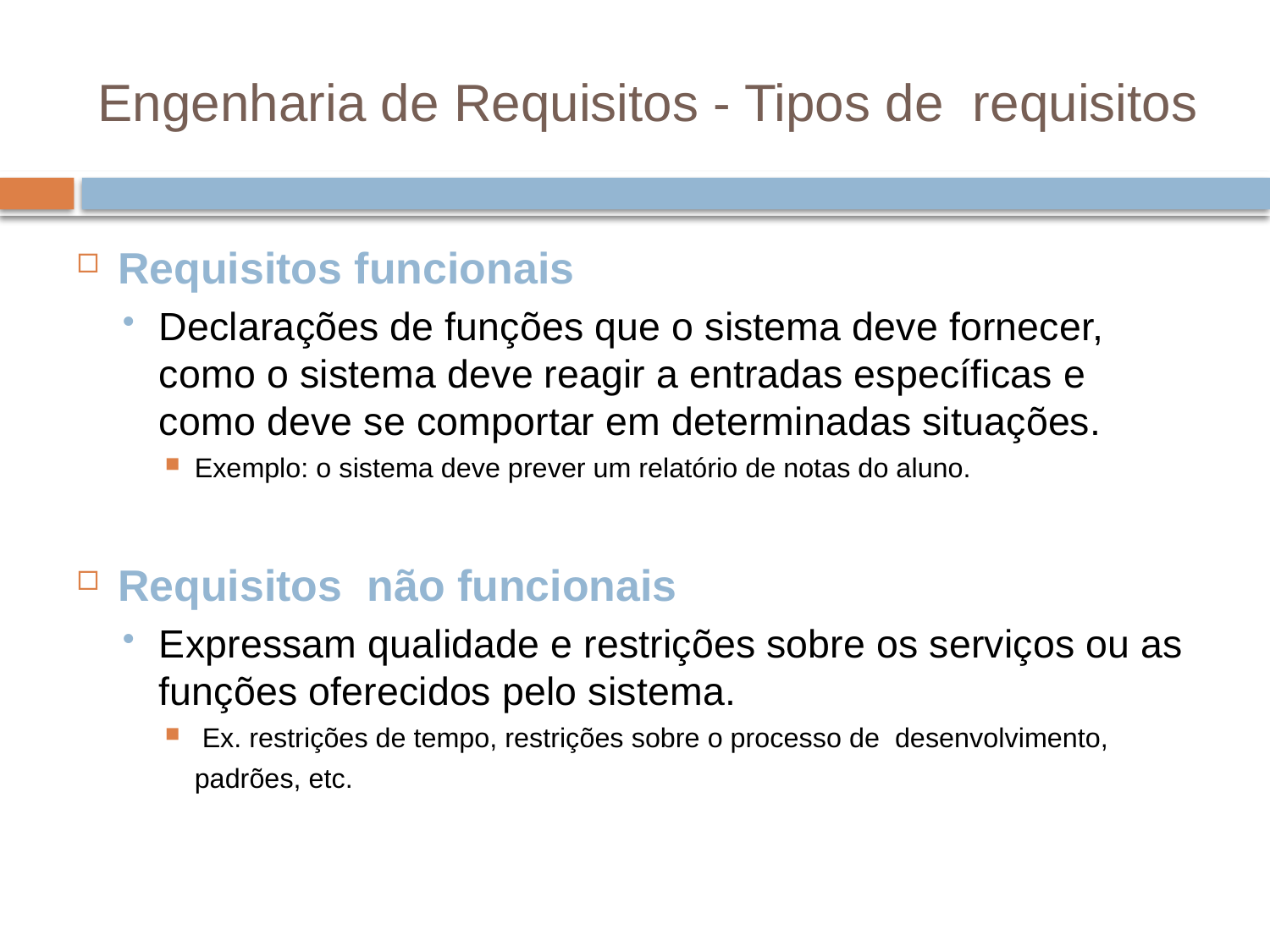

# Engenharia de Requisitos - Tipos de  requisitos
Requisitos funcionais
Declarações de funções que o sistema deve fornecer, como o sistema deve reagir a entradas específicas e como deve se comportar em determinadas situações.
Exemplo: o sistema deve prever um relatório de notas do aluno.

Requisitos  não funcionais
Expressam qualidade e restrições sobre os serviços ou as funções oferecidos pelo sistema.
 Ex. restrições de tempo, restrições sobre o processo de  desenvolvimento, padrões, etc.